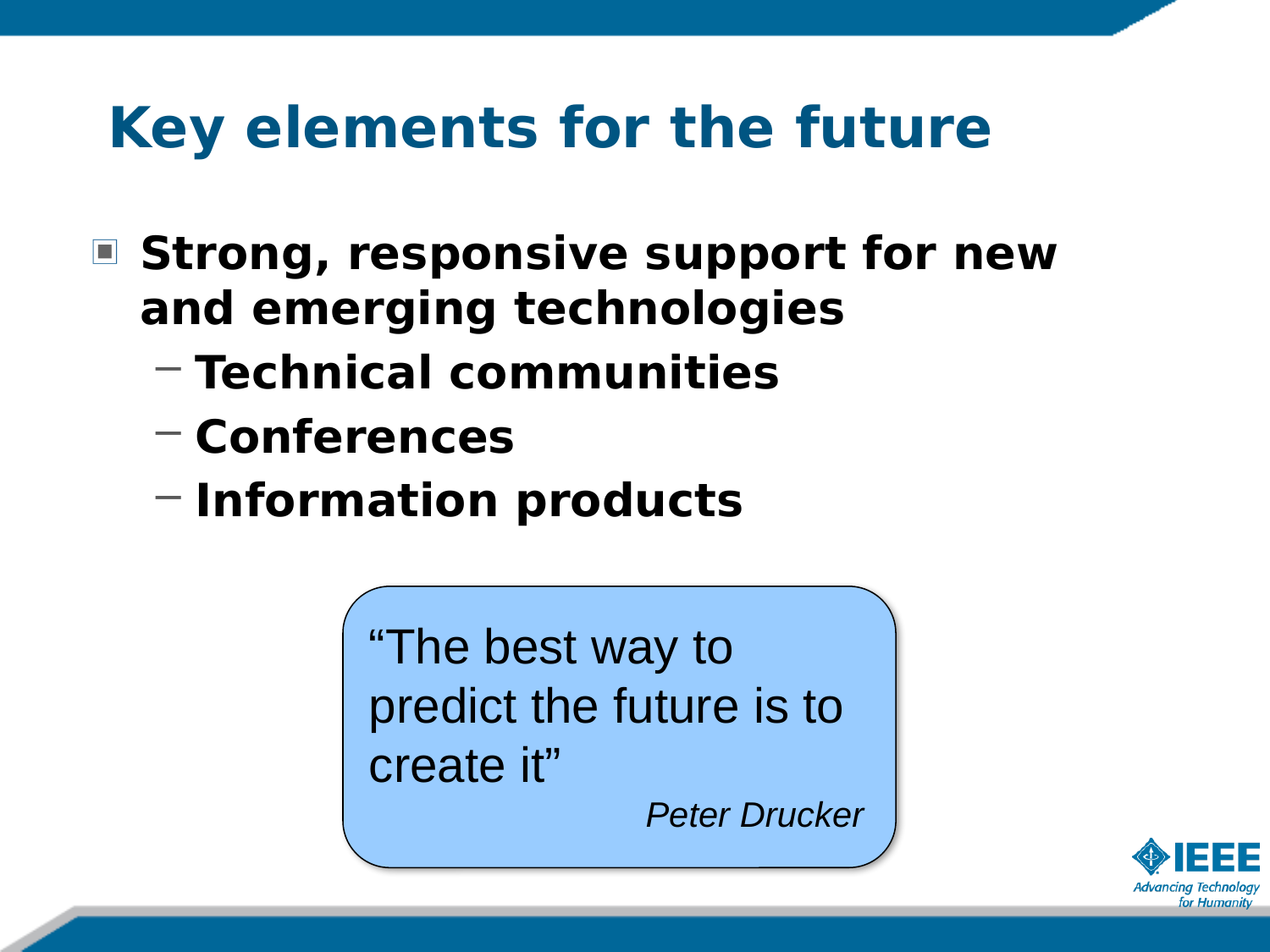

Key elements for the future
Strong, responsive support for new and emerging technologies
Technical communities
Conferences
Information products

“The best way to predict the future is to create it”
Peter Drucker